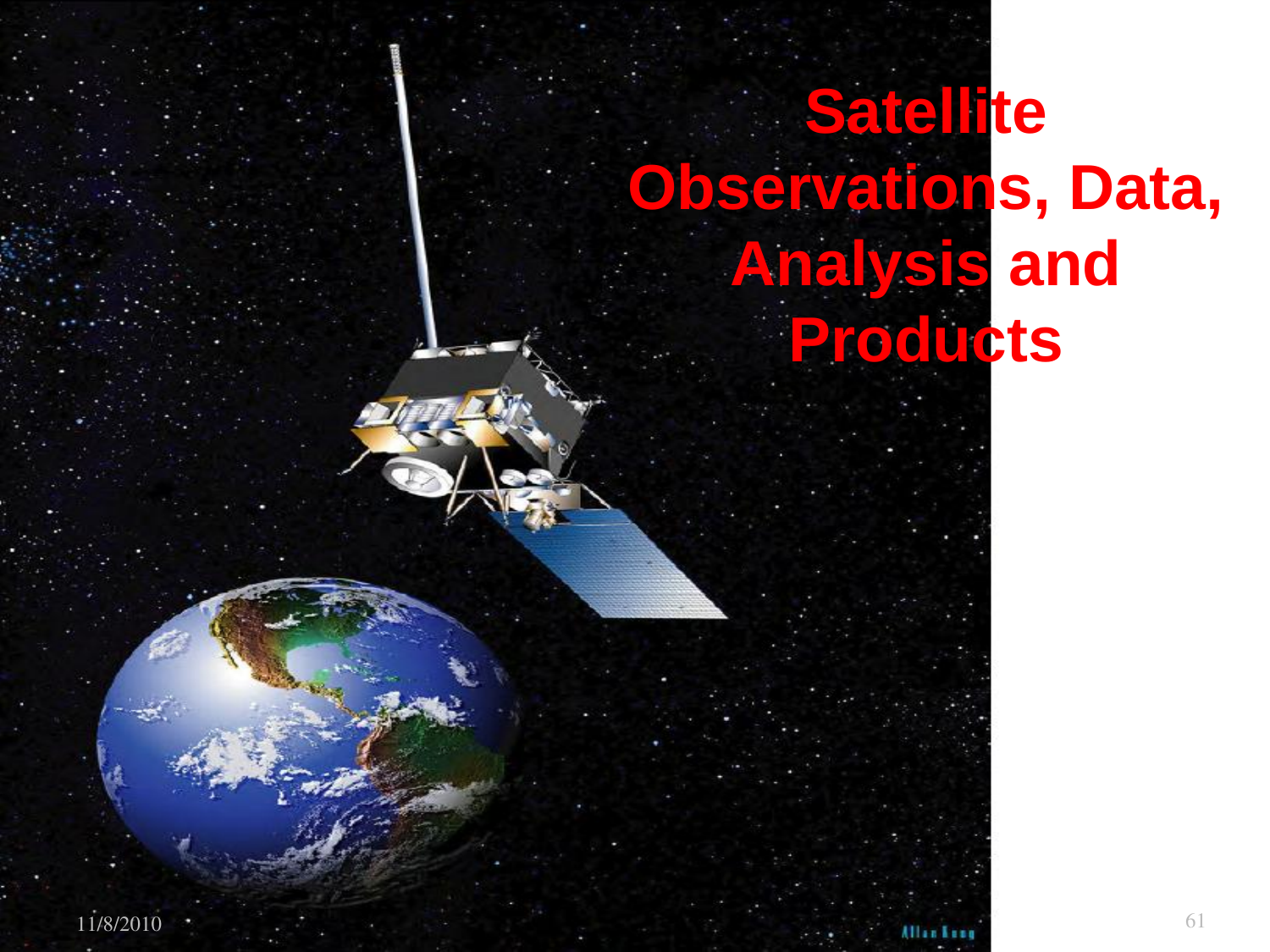

# Satellite Observations, Data, Analysis and Products
11/8/2010
61